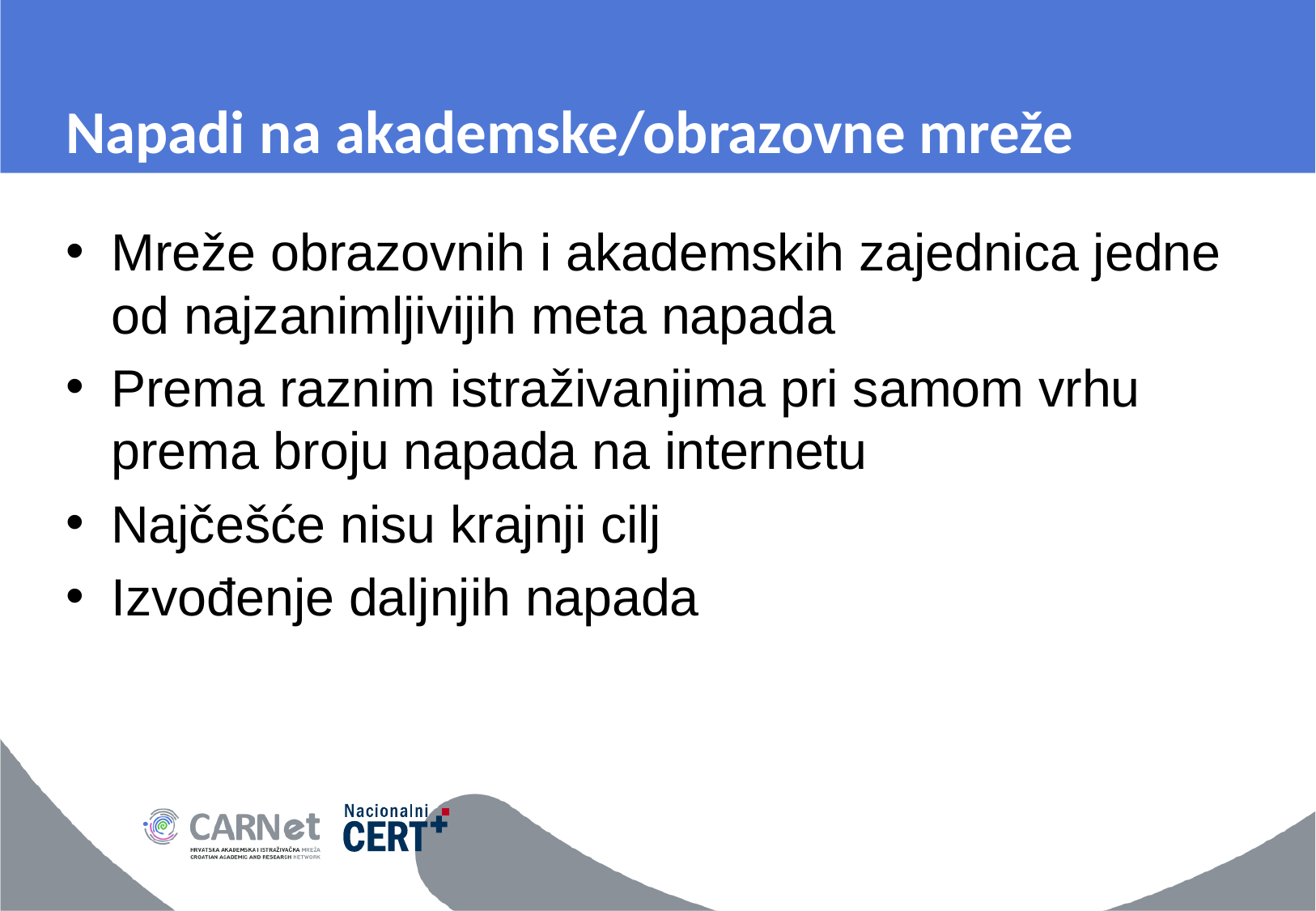

# Napadi na akademske/obrazovne mreže
Mreže obrazovnih i akademskih zajednica jedne od najzanimljivijih meta napada
Prema raznim istraživanjima pri samom vrhu prema broju napada na internetu
Najčešće nisu krajnji cilj
Izvođenje daljnjih napada